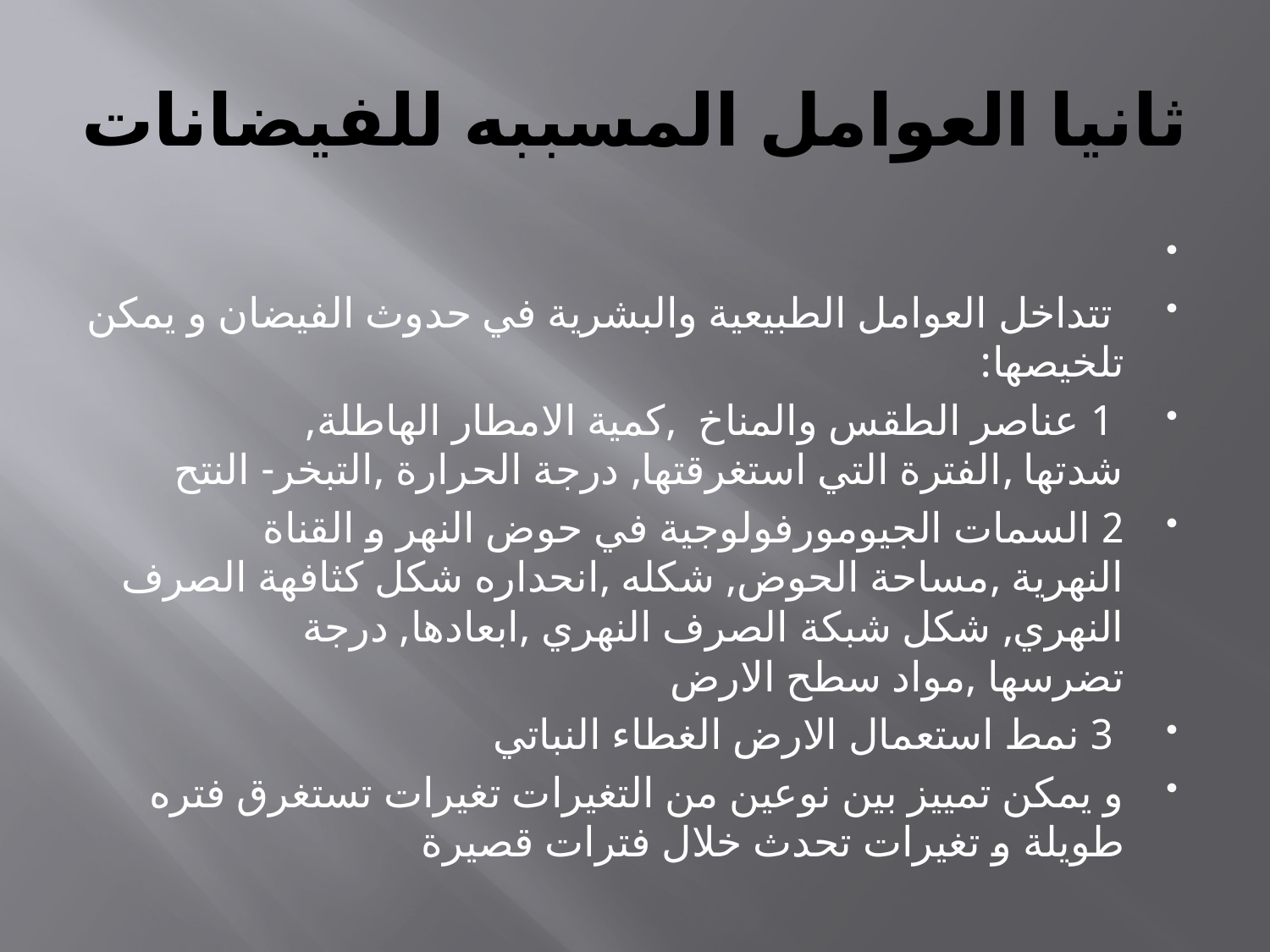

# ثانيا العوامل المسببه للفيضانات

 تتداخل العوامل الطبيعية والبشرية في حدوث الفيضان و يمكن تلخيصها:
 1 عناصر الطقس والمناخ  ,كمية الامطار الهاطلة, شدتها ,الفترة التي استغرقتها, درجة الحرارة ,التبخر- النتح
2 السمات الجيومورفولوجية في حوض النهر و القناة النهرية ,مساحة الحوض, شكله ,انحداره شكل كثافهة الصرف النهري, شكل شبكة الصرف النهري ,ابعادها, درجة تضرسها ,مواد سطح الارض
 3 نمط استعمال الارض الغطاء النباتي
و يمكن تمييز بين نوعين من التغيرات تغيرات تستغرق فتره طويلة و تغيرات تحدث خلال فترات قصيرة